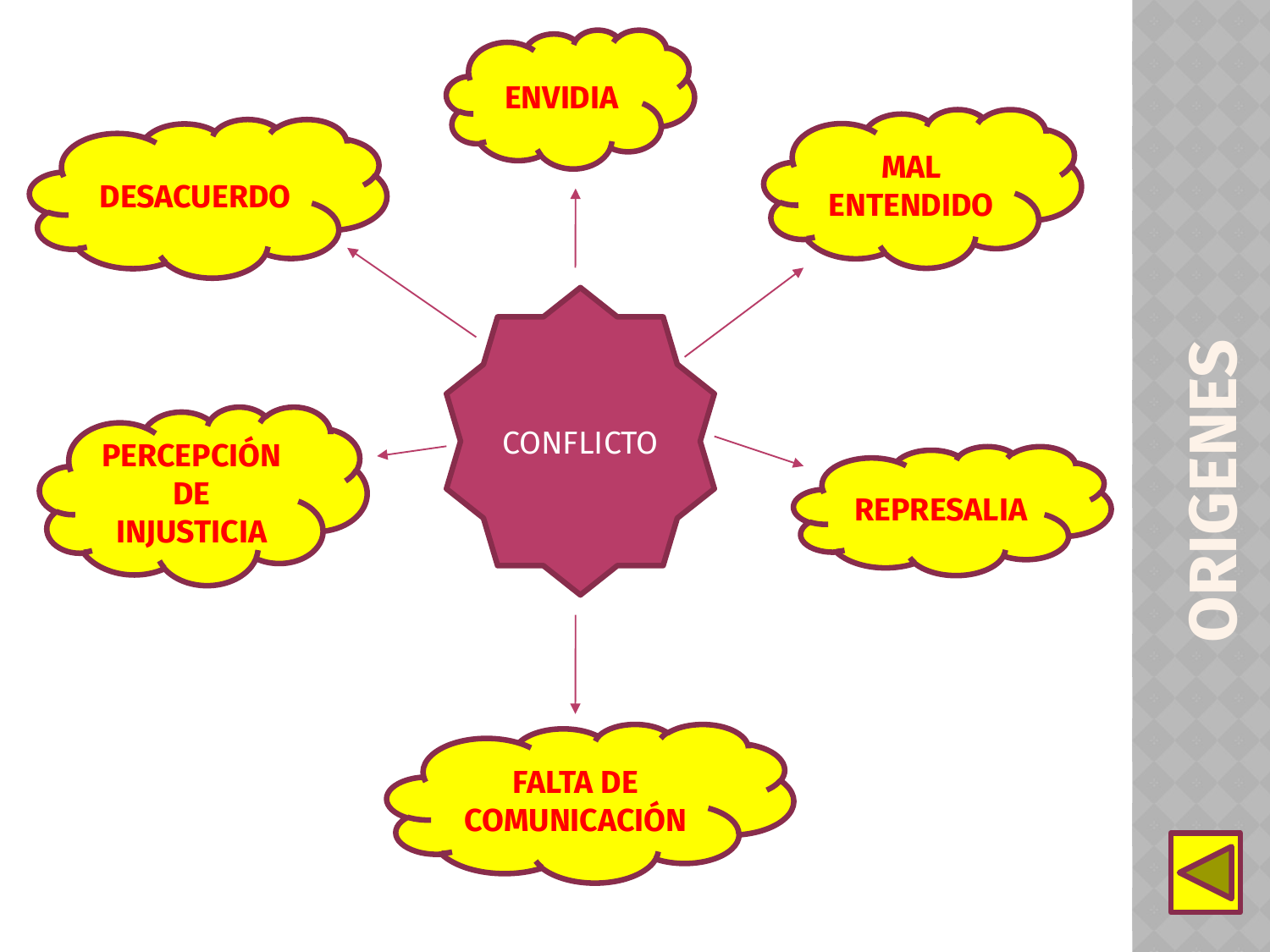

ENVIDIA
ORIGENES
MAL ENTENDIDO
DESACUERDO
CONFLICTO
PERCEPCIÓN DE INJUSTICIA
REPRESALIA
FALTA DE COMUNICACIÓN